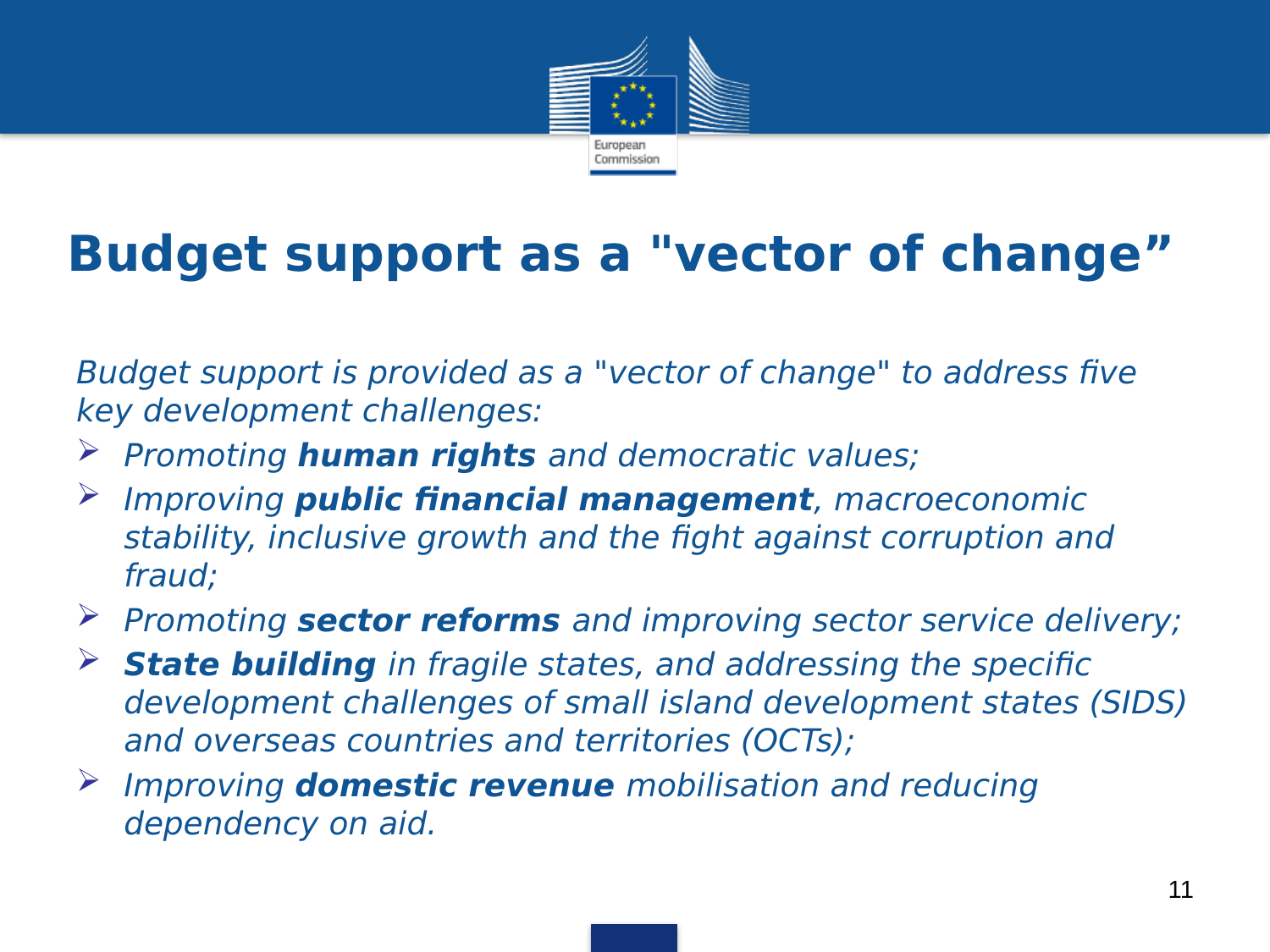

# Budget support as a "vector of change”
Budget support is provided as a "vector of change" to address five key development challenges:
Promoting human rights and democratic values;
Improving public financial management, macroeconomic stability, inclusive growth and the fight against corruption and fraud;
Promoting sector reforms and improving sector service delivery;
State building in fragile states, and addressing the specific development challenges of small island development states (SIDS) and overseas countries and territories (OCTs);
Improving domestic revenue mobilisation and reducing dependency on aid.

11